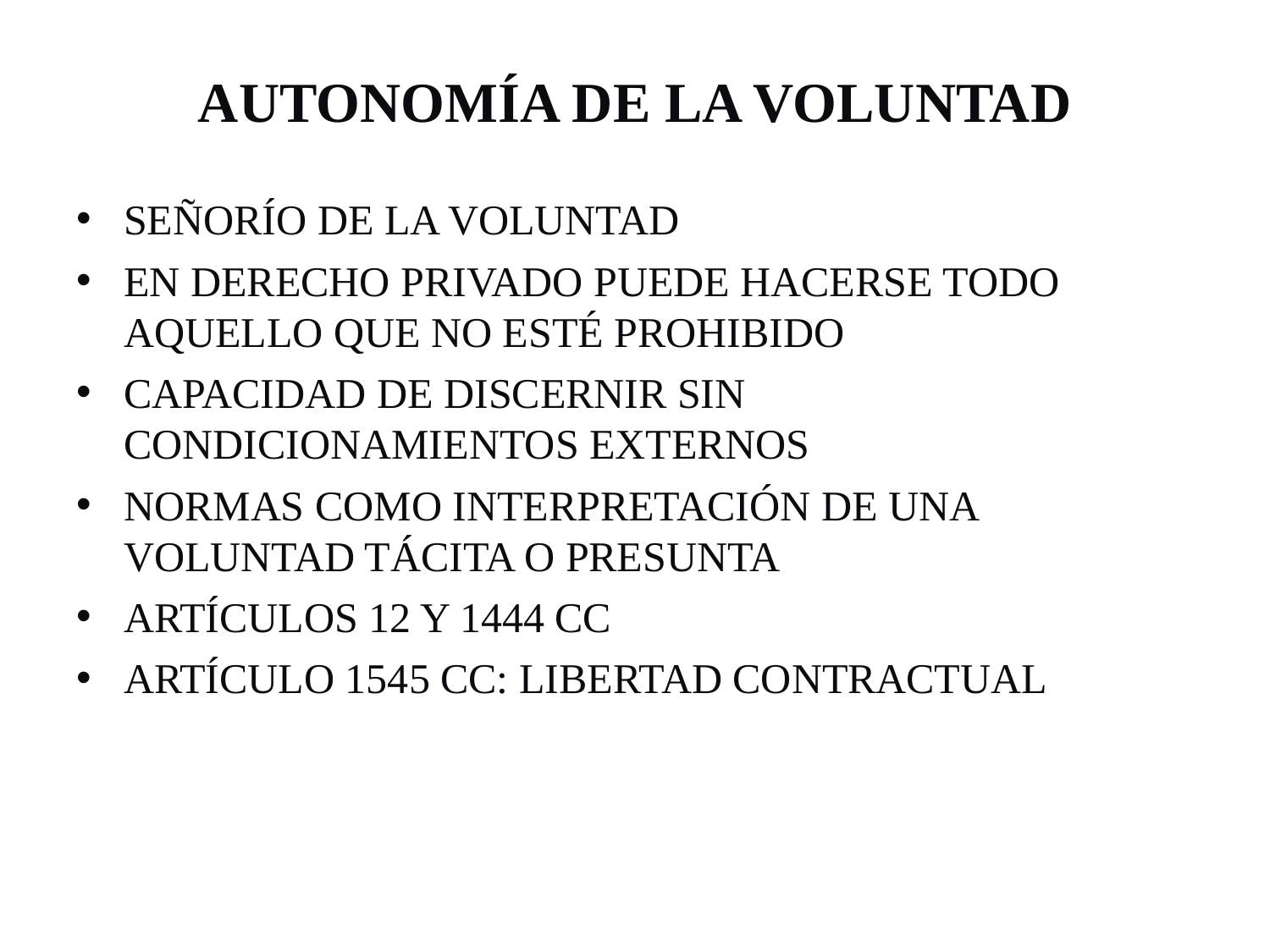

# AUTONOMÍA DE LA VOLUNTAD
SEÑORÍO DE LA VOLUNTAD
EN DERECHO PRIVADO PUEDE HACERSE TODO AQUELLO QUE NO ESTÉ PROHIBIDO
CAPACIDAD DE DISCERNIR SIN CONDICIONAMIENTOS EXTERNOS
NORMAS COMO INTERPRETACIÓN DE UNA VOLUNTAD TÁCITA O PRESUNTA
ARTÍCULOS 12 Y 1444 CC
ARTÍCULO 1545 CC: LIBERTAD CONTRACTUAL